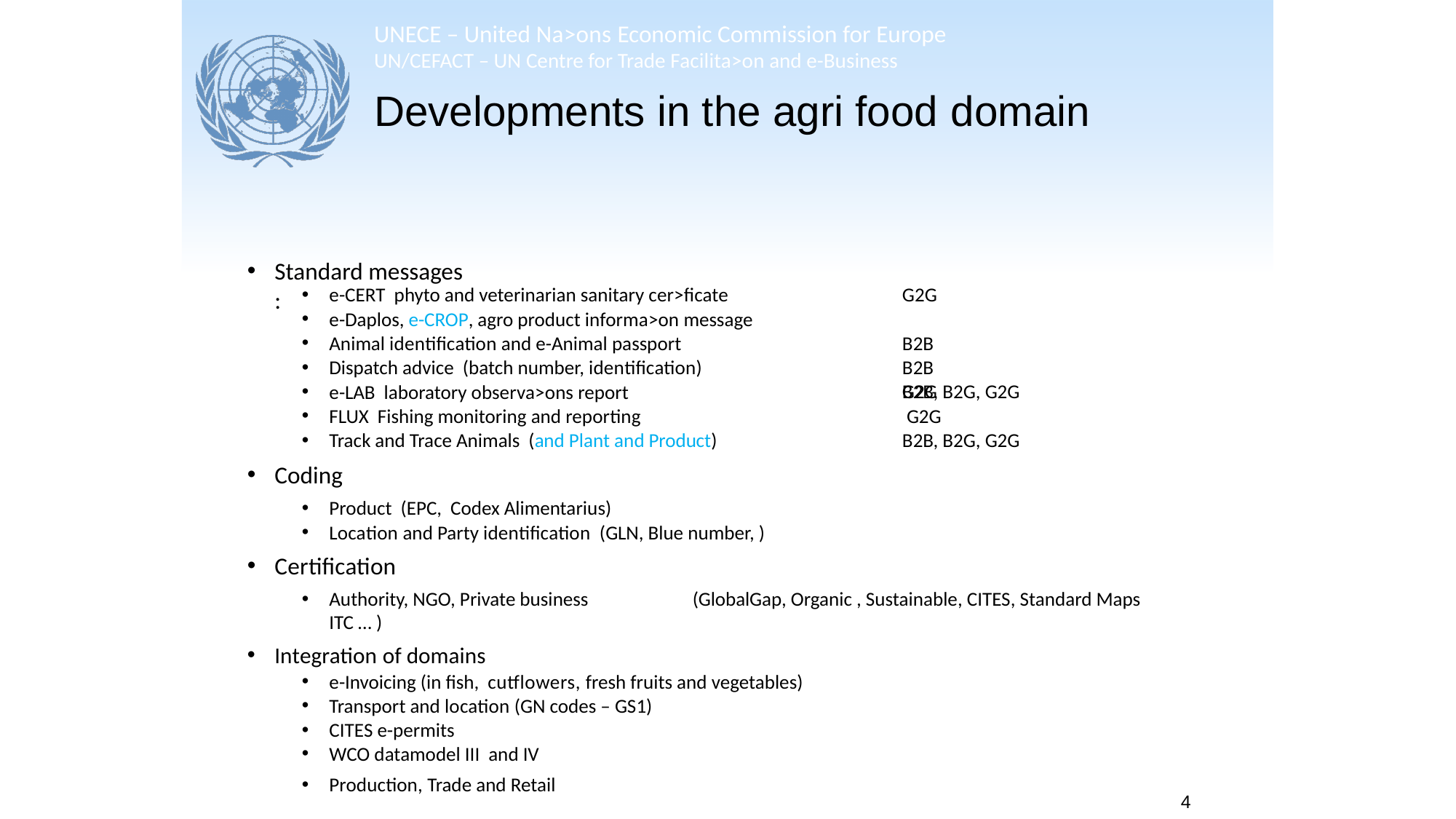

UNECE – United Na>ons Economic Commission for Europe
UN/CEFACT – UN Centre for Trade Facilita>on and e-Business

Developments in the agri food domain
Standard messages :
G2G  B2B  G2G
e-CERT  phyto and veterinarian sanitary cer>ﬁcate
e-Daplos, e-CROP, agro product informa>on message
Animal identiﬁcation and e-Animal passport
Dispatch advice  (batch number, identiﬁcation)
e-LAB  laboratory observa>ons report
FLUX  Fishing monitoring and reporting
Track and Trace Animals  (and Plant and Product)
B2B
B2B, B2G, G2G  G2G
B2B, B2G, G2G
Coding
Product  (EPC,  Codex Alimentarius)
Location and Party identiﬁcation  (GLN, Blue number, )
Certiﬁcation
Authority, NGO, Private business	(GlobalGap, Organic , Sustainable, CITES, Standard Maps ITC … )
Integration of domains
e-Invoicing (in ﬁsh,  cutflowers, fresh fruits and vegetables)
Transport and location (GN codes – GS1)
CITES e-permits
WCO datamodel III  and IV
Production, Trade and Retail
4